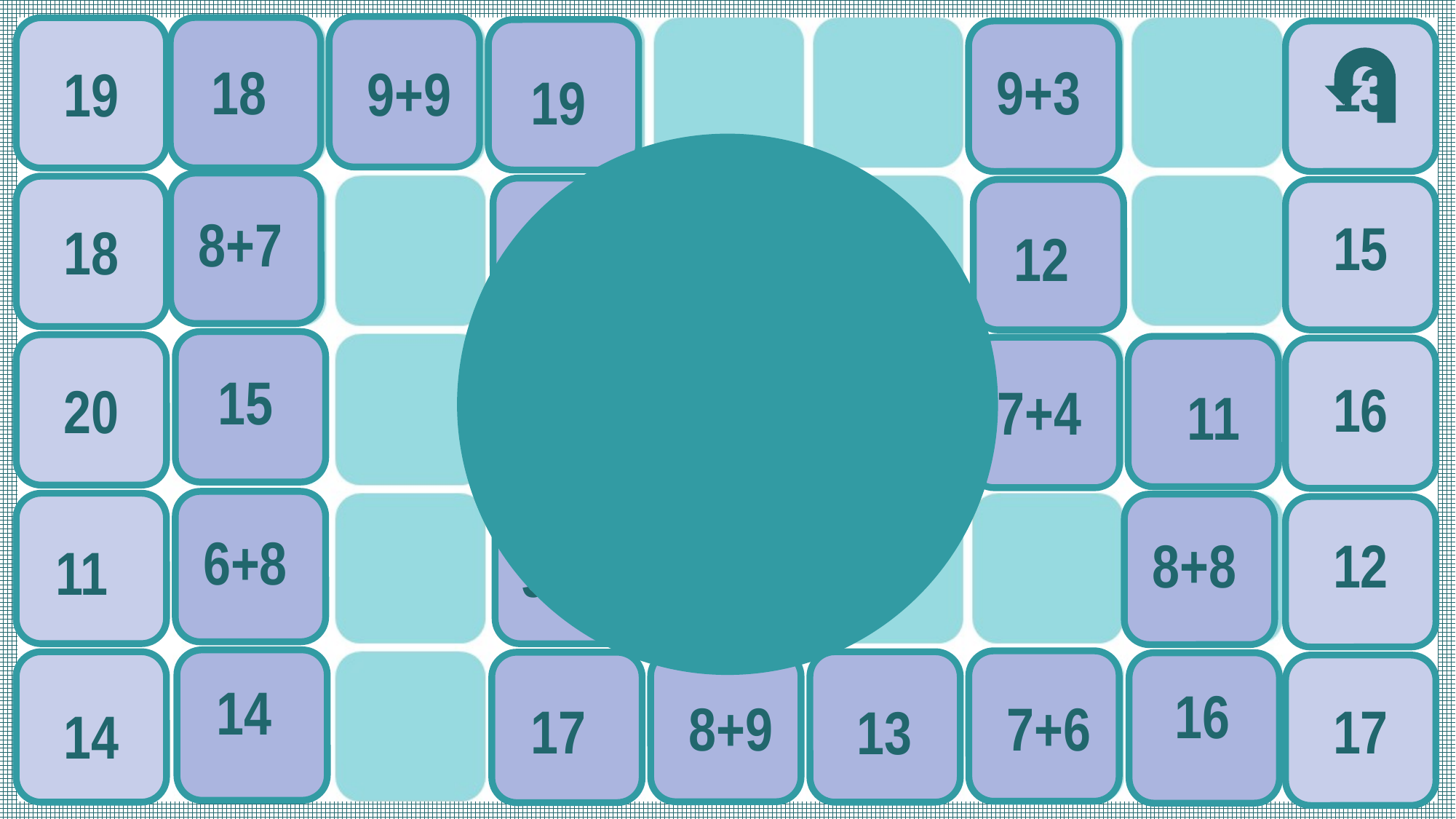

9+9

9+10

9+3

13
18

19
19

8+7

15
18
12

7+4

9+11

15
16
20
20
11

6+8

8+8

12
11

7+6

8+9

14
16
17
17
13
14